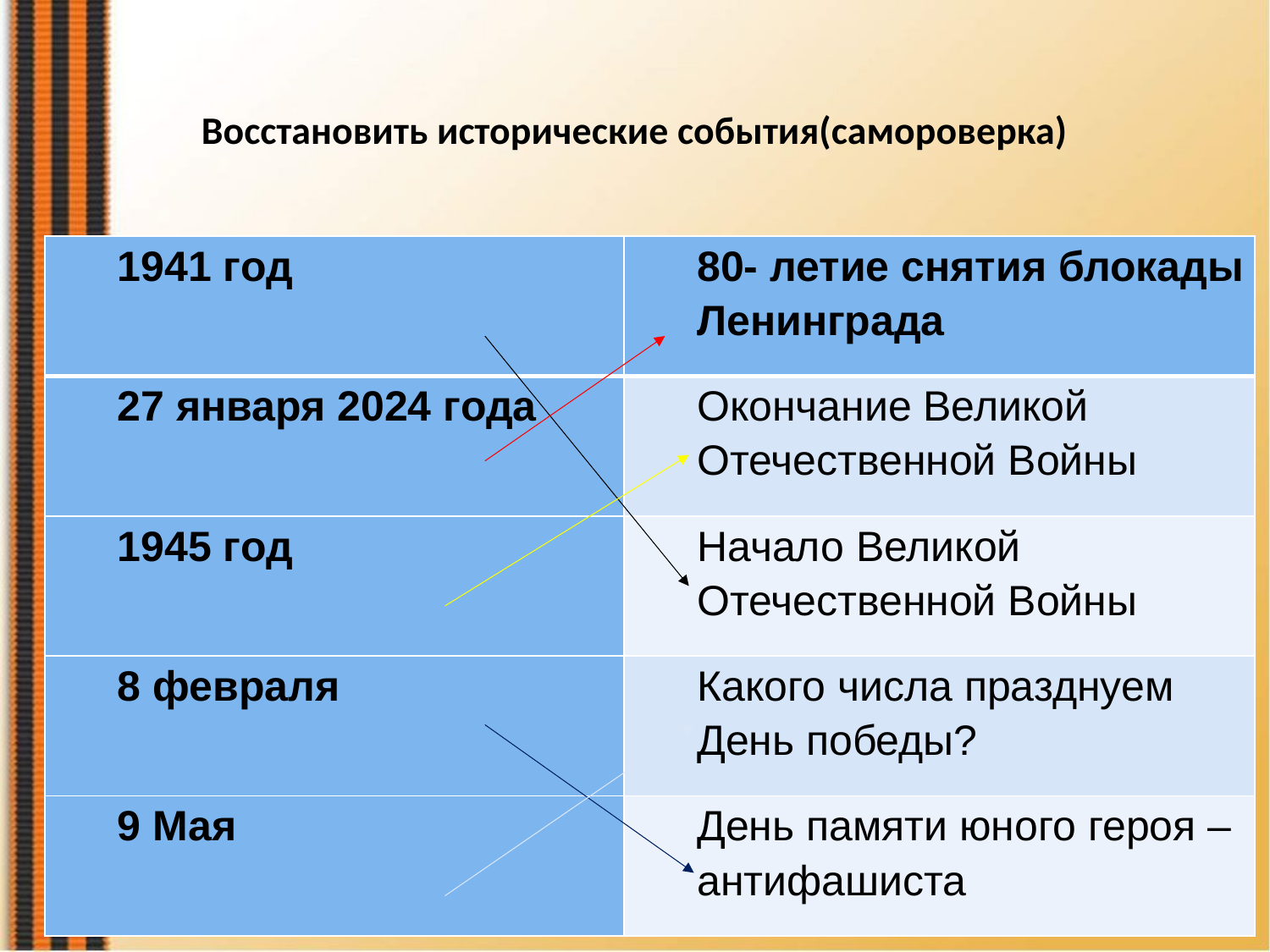

# Восстановить исторические события(самороверка)
| 1941 год | 80- летие снятия блокады Ленинграда |
| --- | --- |
| 27 января 2024 года | Окончание Великой Отечественной Войны |
| 1945 год | Начало Великой Отечественной Войны |
| 8 февраля | Какого числа празднуем День победы? |
| 9 Мая | День памяти юного героя – антифашиста |